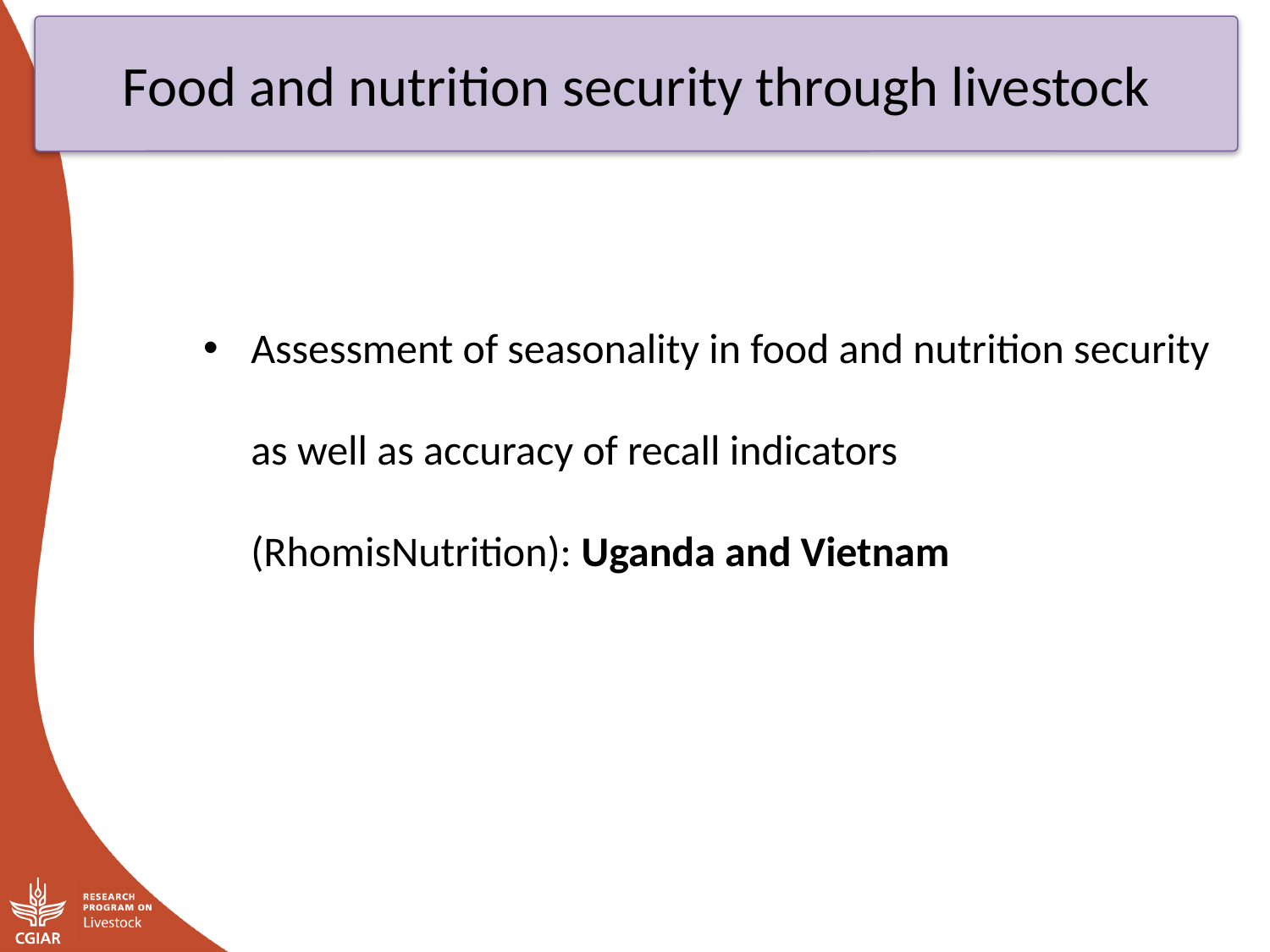

Food and nutrition security through livestock
Assessment of seasonality in food and nutrition security as well as accuracy of recall indicators (RhomisNutrition): Uganda and Vietnam